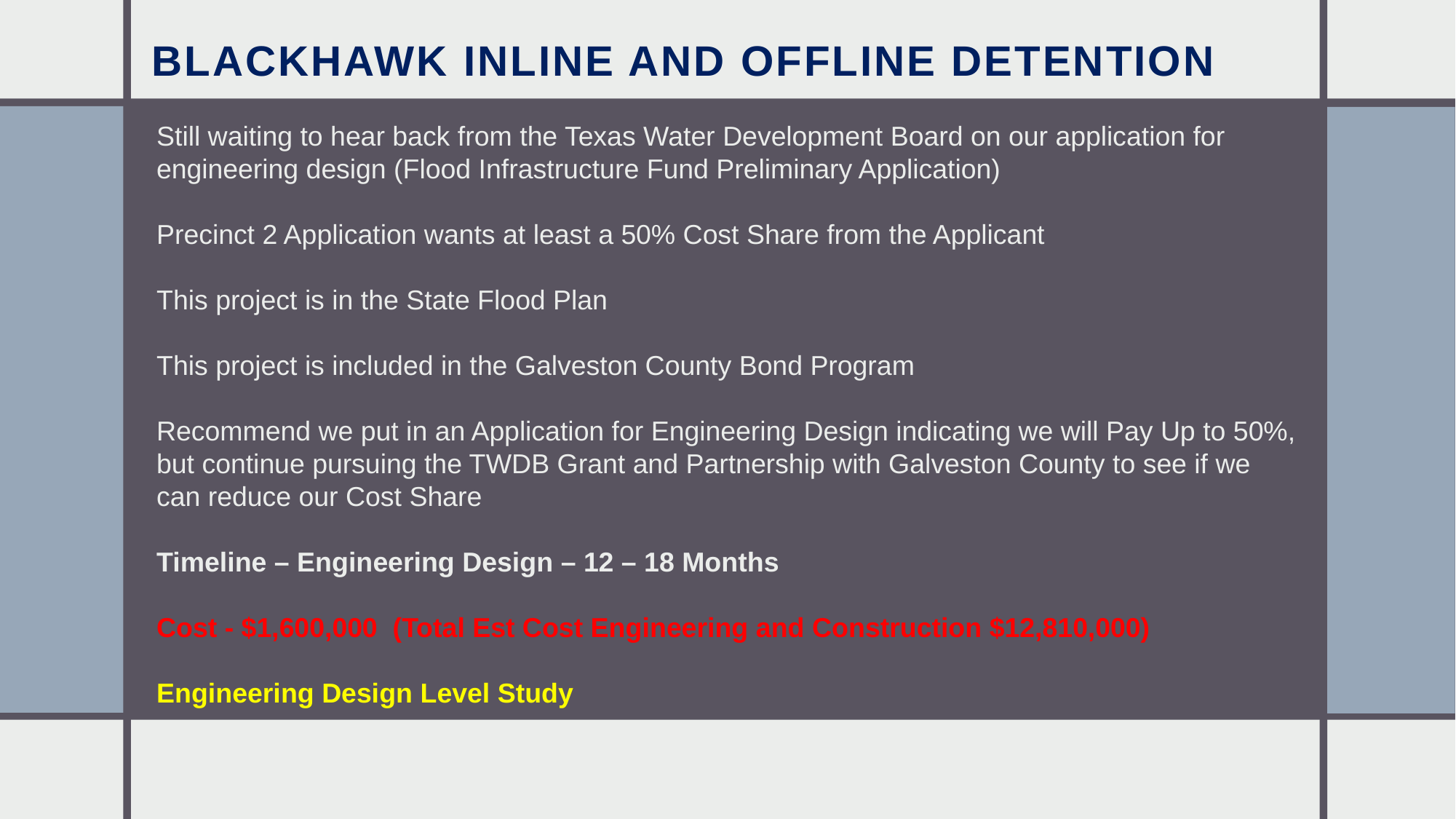

# Blackhawk inline and offline detention
Still waiting to hear back from the Texas Water Development Board on our application for engineering design (Flood Infrastructure Fund Preliminary Application)

Precinct 2 Application wants at least a 50% Cost Share from the Applicant

This project is in the State Flood Plan

This project is included in the Galveston County Bond Program

Recommend we put in an Application for Engineering Design indicating we will Pay Up to 50%, but continue pursuing the TWDB Grant and Partnership with Galveston County to see if we can reduce our Cost Share

Timeline – Engineering Design – 12 – 18 Months

Cost - $1,600,000  (Total Est Cost Engineering and Construction $12,810,000)

Engineering Design Level Study